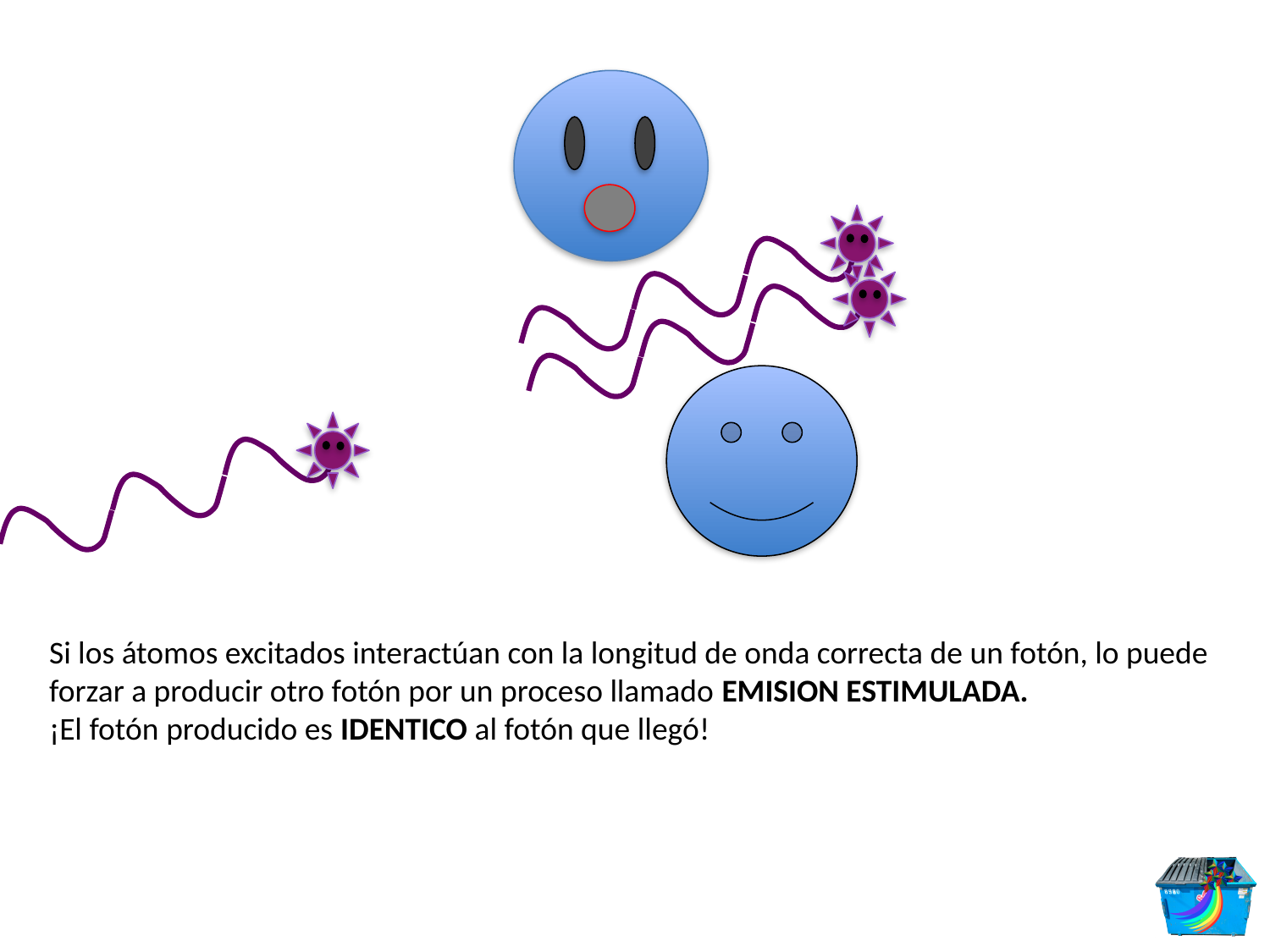

Si los átomos excitados interactúan con la longitud de onda correcta de un fotón, lo puede forzar a producir otro fotón por un proceso llamado EMISION ESTIMULADA.
¡El fotón producido es IDENTICO al fotón que llegó!